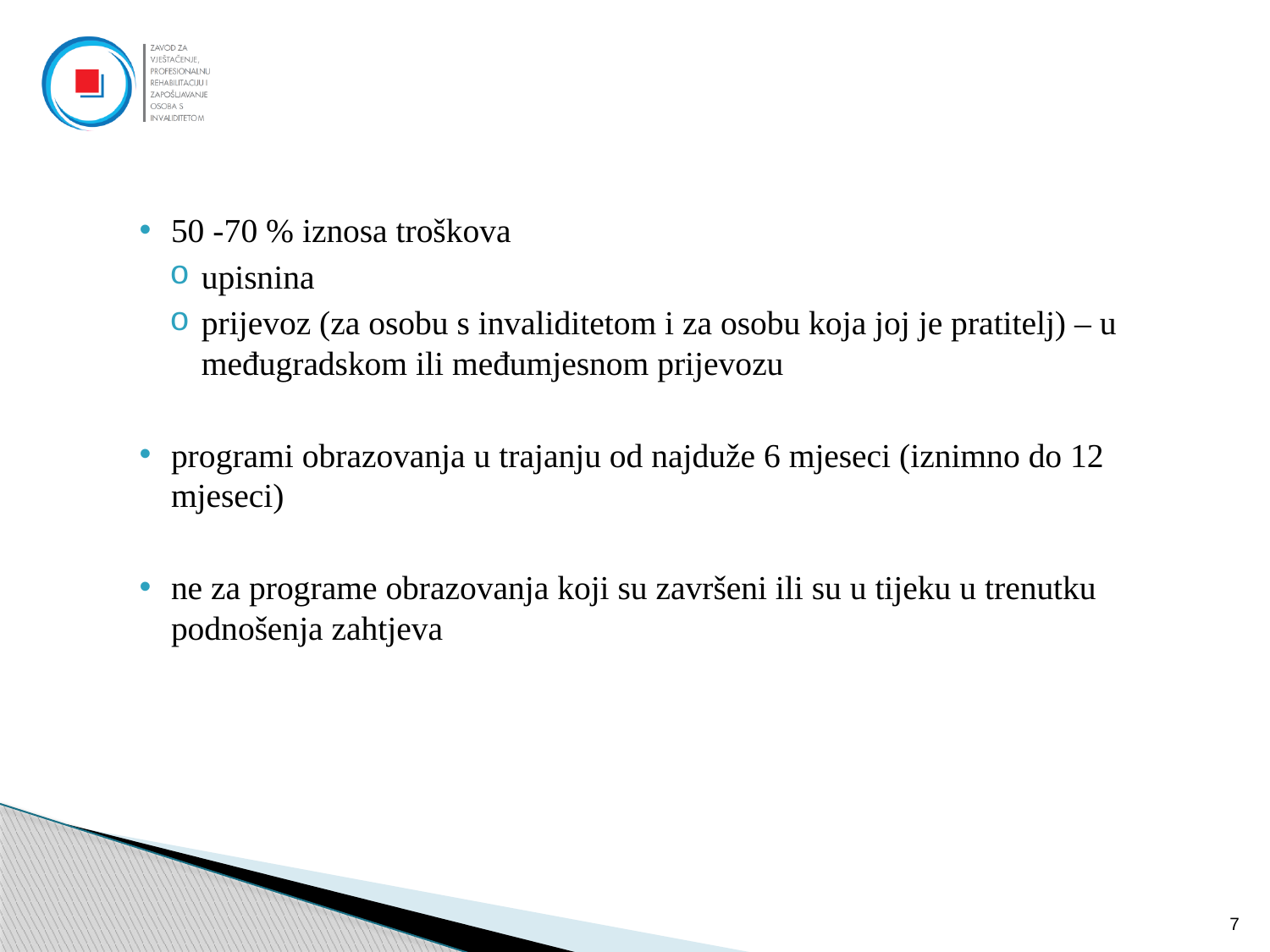

50 -70 % iznosa troškova
upisnina
prijevoz (za osobu s invaliditetom i za osobu koja joj je pratitelj) – u međugradskom ili međumjesnom prijevozu

programi obrazovanja u trajanju od najduže 6 mjeseci (iznimno do 12 mjeseci)

ne za programe obrazovanja koji su završeni ili su u tijeku u trenutku podnošenja zahtjeva
7